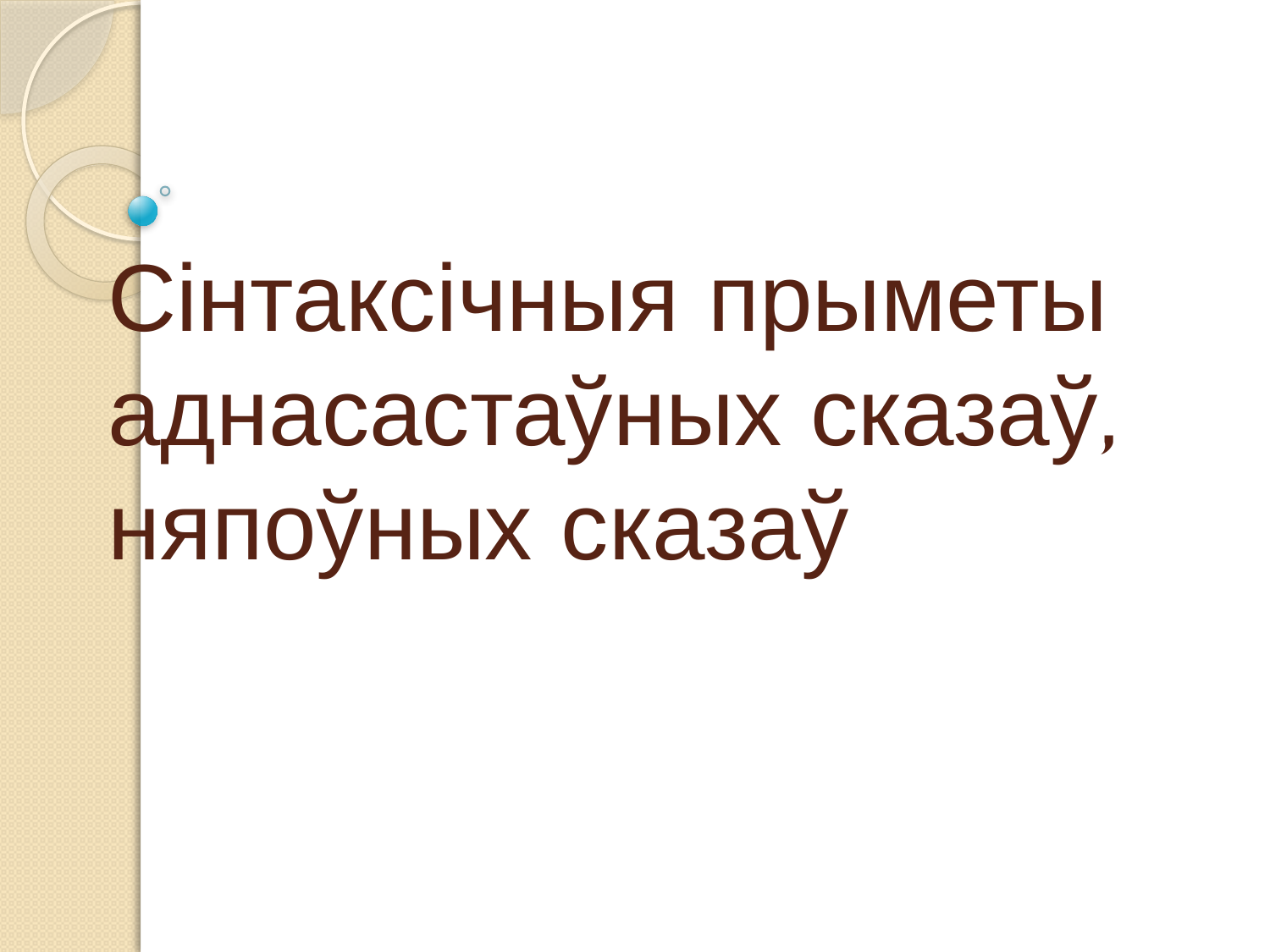

# Сінтаксічныя прыметы аднасастаўных сказаў, няпоўных сказаў